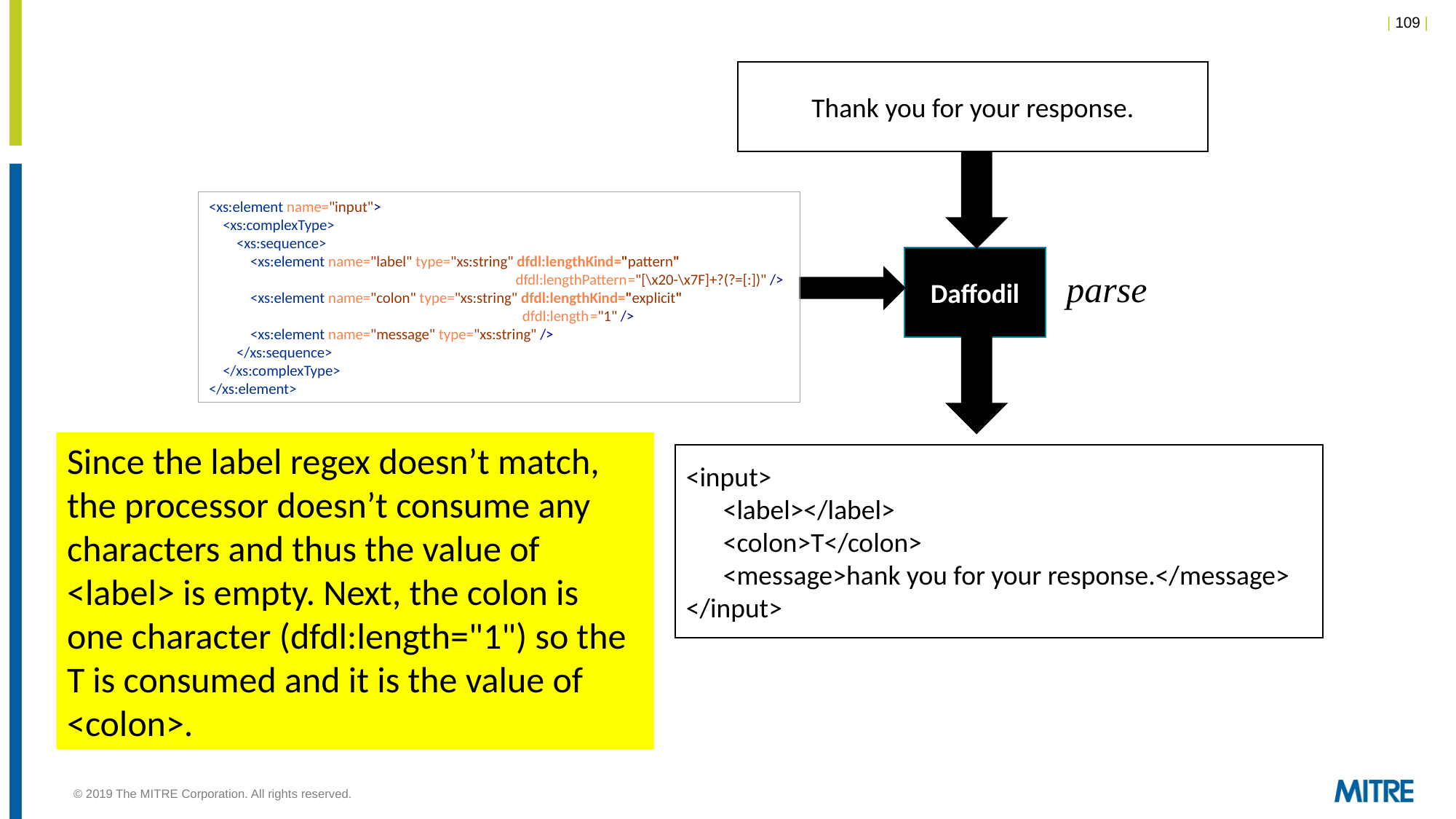

Thank you for your response.

<xs:element name="input">
    <xs:complexType>
        <xs:sequence>
            <xs:element name="label" type="xs:string" dfdl:lengthKind="pattern"
                                                                                         dfdl:lengthPattern="[\x20-\x7F]+?(?=[:])" />
            <xs:element name="colon" type="xs:string" dfdl:lengthKind="explicit"
                                                                                           dfdl:length="1" />
            <xs:element name="message" type="xs:string" />
        </xs:sequence>
    </xs:complexType>
</xs:element>
Daffodil
parse

Since the label regex doesn’t match, the processor doesn’t consume any characters and thus the value of <label> is empty. Next, the colon is one character (dfdl:length="1") so the T is consumed and it is the value of <colon>.
<input>
      <label></label>
      <colon>T</colon>
      <message>hank you for your response.</message>
</input>
© 2019 The MITRE Corporation. All rights reserved.